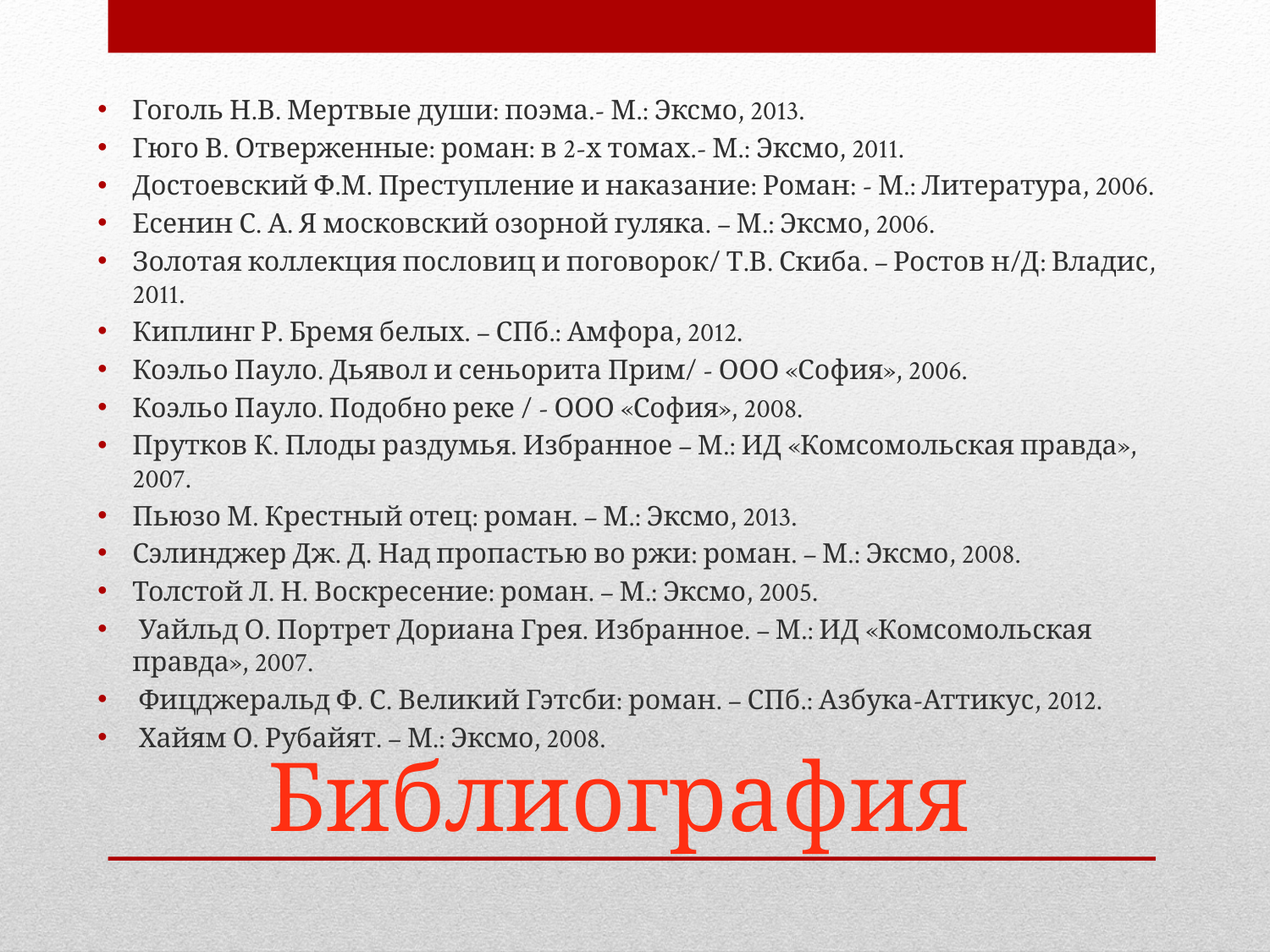

Гоголь Н.В. Мертвые души: поэма.- М.: Эксмо, 2013.
Гюго В. Отверженные: роман: в 2-х томах.- М.: Эксмо, 2011.
Достоевский Ф.М. Преступление и наказание: Роман: - М.: Литература, 2006.
Есенин С. А. Я московский озорной гуляка. – М.: Эксмо, 2006.
Золотая коллекция пословиц и поговорок/ Т.В. Скиба. – Ростов н/Д: Владис, 2011.
Киплинг Р. Бремя белых. – СПб.: Амфора, 2012.
Коэльо Пауло. Дьявол и сеньорита Прим/ - ООО «София», 2006.
Коэльо Пауло. Подобно реке / - ООО «София», 2008.
Прутков К. Плоды раздумья. Избранное – М.: ИД «Комсомольская правда», 2007.
Пьюзо М. Крестный отец: роман. – М.: Эксмо, 2013.
Сэлинджер Дж. Д. Над пропастью во ржи: роман. – М.: Эксмо, 2008.
Толстой Л. Н. Воскресение: роман. – М.: Эксмо, 2005.
 Уайльд О. Портрет Дориана Грея. Избранное. – М.: ИД «Комсомольская правда», 2007.
 Фицджеральд Ф. С. Великий Гэтсби: роман. – СПб.: Азбука-Аттикус, 2012.
 Хайям О. Рубайят. – М.: Эксмо, 2008.

# Библиография